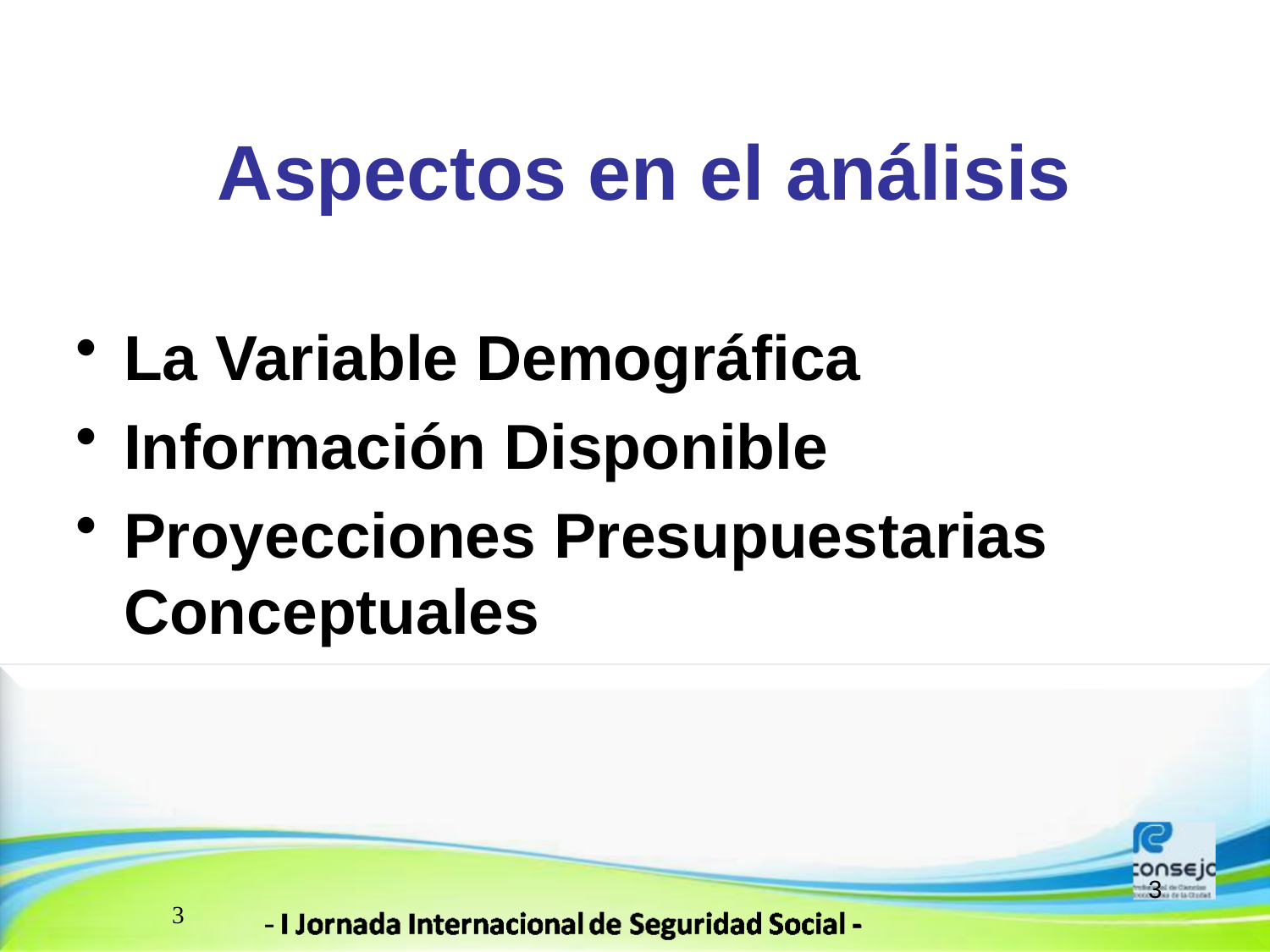

# Aspectos en el análisis

La Variable Demográfica
Información Disponible
Proyecciones Presupuestarias Conceptuales
3
3